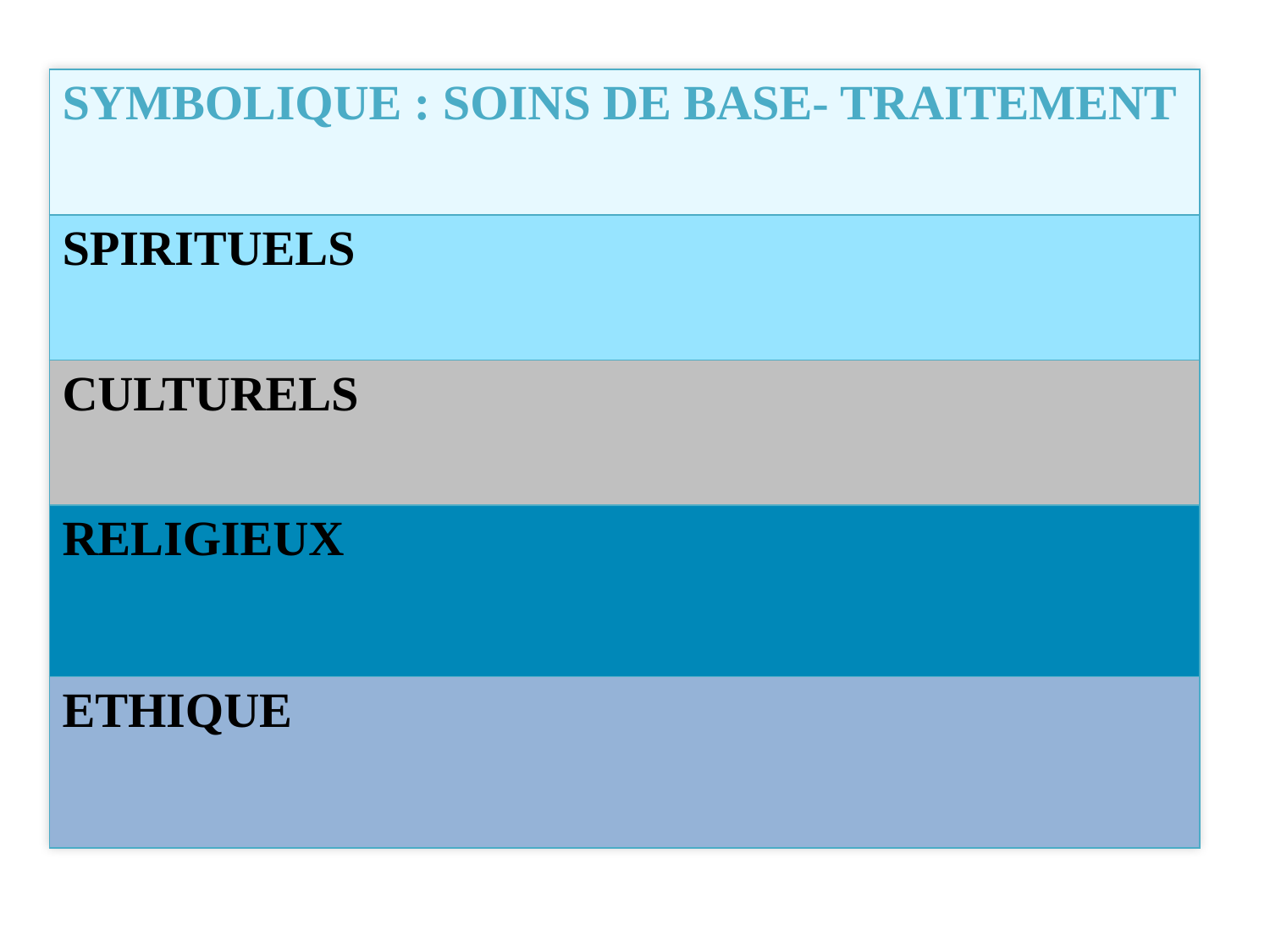

| SYMBOLIQUE : SOINS DE BASE- TRAITEMENT |
| --- |
| SPIRITUELS |
| CULTURELS |
| RELIGIEUX |
| ETHIQUE |